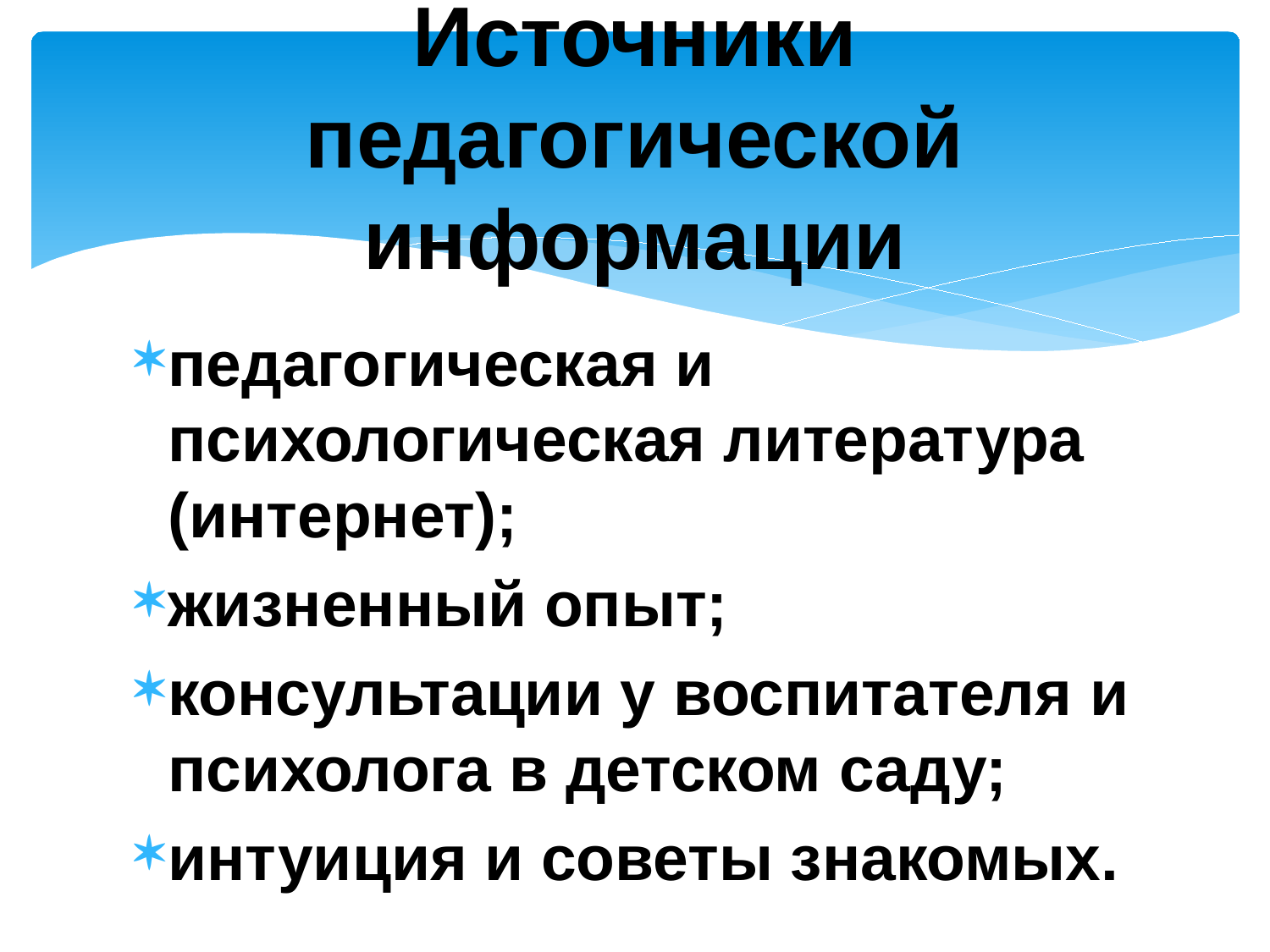

# Источники педагогической информации
педагогическая и психологическая литература (интернет);
жизненный опыт;
консультации у воспитателя и психолога в детском саду;
интуиция и советы знакомых.